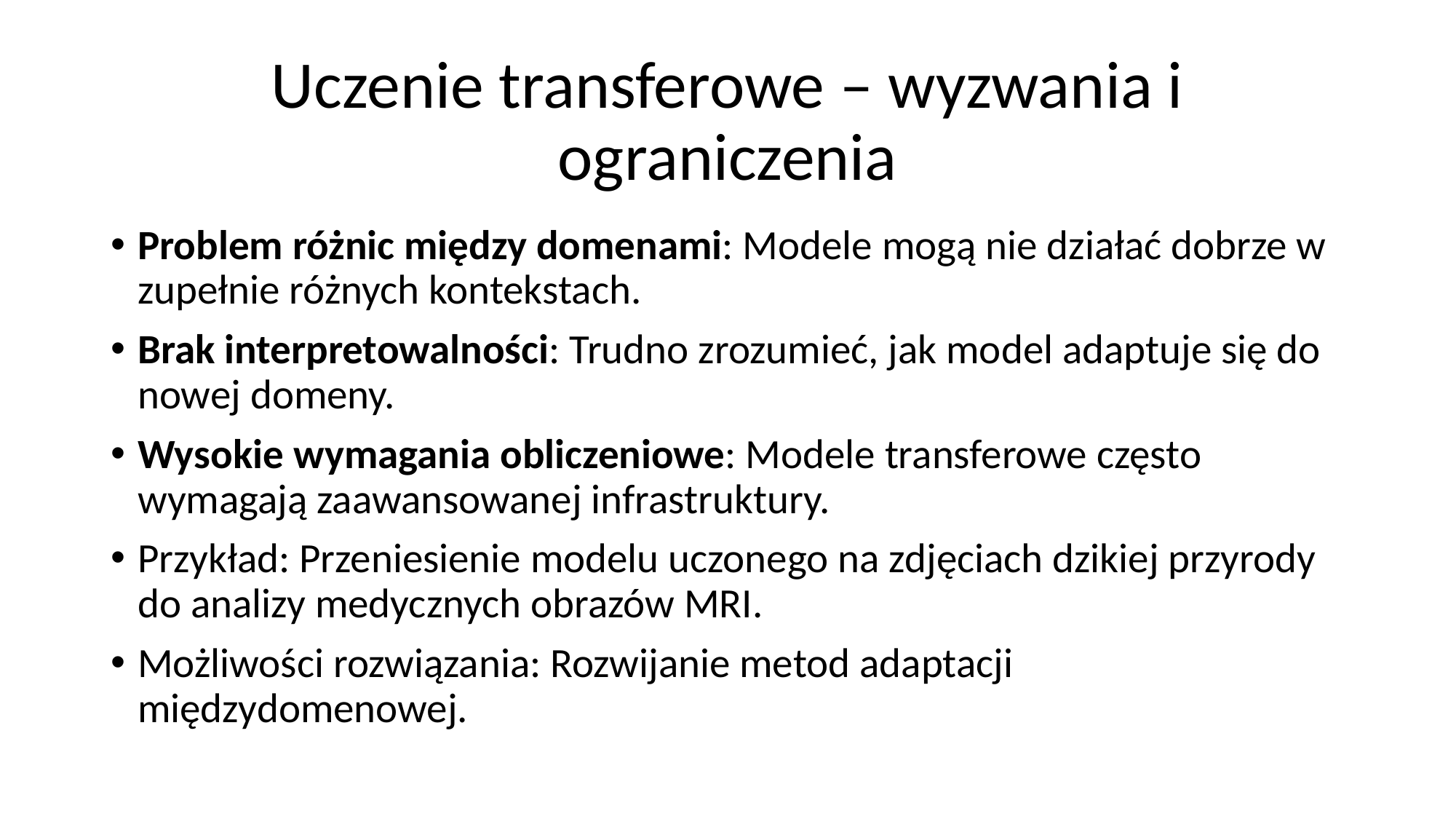

# Uczenie transferowe – wyzwania i ograniczenia
Problem różnic między domenami: Modele mogą nie działać dobrze w zupełnie różnych kontekstach.
Brak interpretowalności: Trudno zrozumieć, jak model adaptuje się do nowej domeny.
Wysokie wymagania obliczeniowe: Modele transferowe często wymagają zaawansowanej infrastruktury.
Przykład: Przeniesienie modelu uczonego na zdjęciach dzikiej przyrody do analizy medycznych obrazów MRI.
Możliwości rozwiązania: Rozwijanie metod adaptacji międzydomenowej.